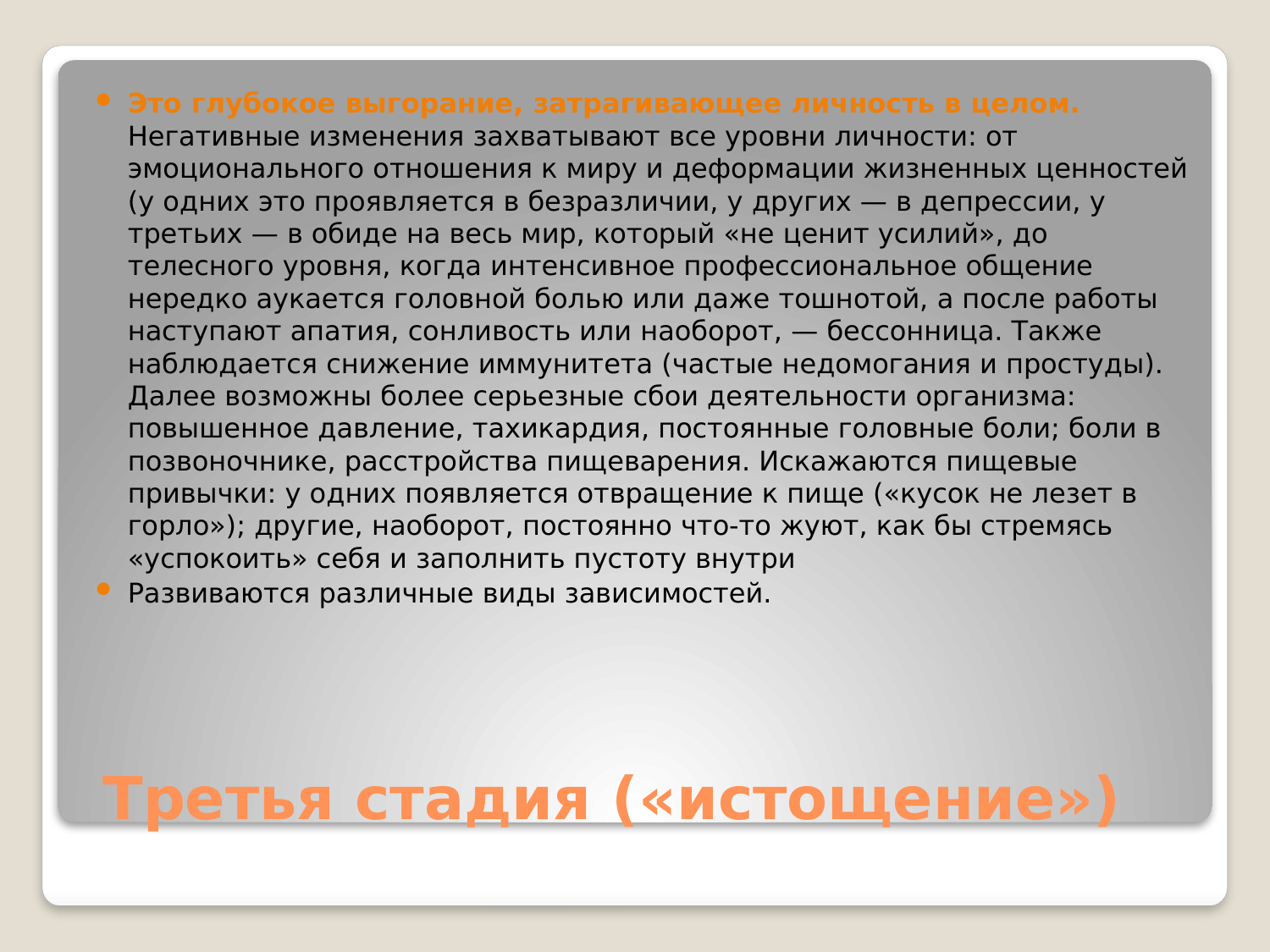

Это глубокое выгорание, затрагивающее личность в целом. Негативные изменения захватывают все уровни личности: от эмоционального отношения к миру и деформации жизненных ценностей (у одних это проявляется в безразличии, у других — в депрессии, у третьих — в обиде на весь мир, который «не ценит усилий», до телесного уровня, когда интенсивное профессиональное общение нередко аукается головной болью или даже тошнотой, а после работы наступают апатия, сонливость или наоборот, — бессонница. Также наблюдается снижение иммунитета (частые недомогания и простуды). Далее возможны более серьезные сбои деятельности организма: повышенное давление, тахикардия, постоянные головные боли; боли в позвоночнике, расстройства пищеварения. Искажаются пищевые привычки: у одних появляется отвращение к пище («кусок не лезет в горло»); другие, наоборот, постоянно что-то жуют, как бы стремясь «успокоить» себя и заполнить пустоту внутри
Развиваются различные виды зависимостей.
# Третья стадия («истощение»)